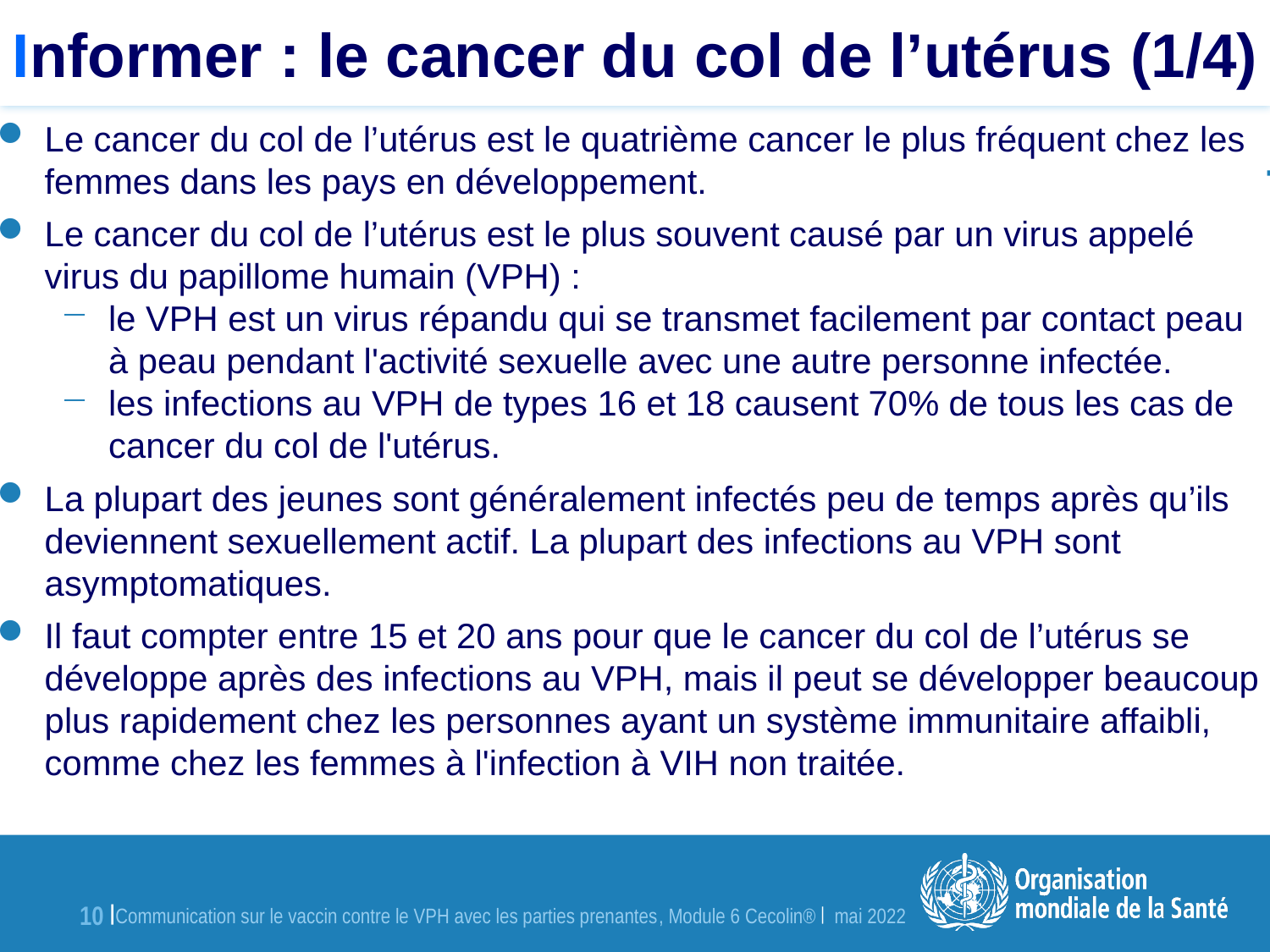

# Informer : le cancer du col de l’utérus (1/4)
Le cancer du col de l’utérus est le quatrième cancer le plus fréquent chez les femmes dans les pays en développement.
Le cancer du col de l’utérus est le plus souvent causé par un virus appelé virus du papillome humain (VPH) :
le VPH est un virus répandu qui se transmet facilement par contact peau à peau pendant l'activité sexuelle avec une autre personne infectée.
les infections au VPH de types 16 et 18 causent 70% de tous les cas de cancer du col de l'utérus.
La plupart des jeunes sont généralement infectés peu de temps après qu’ils deviennent sexuellement actif. La plupart des infections au VPH sont asymptomatiques.
Il faut compter entre 15 et 20 ans pour que le cancer du col de l’utérus se développe après des infections au VPH, mais il peut se développer beaucoup plus rapidement chez les personnes ayant un système immunitaire affaibli, comme chez les femmes à l'infection à VIH non traitée.